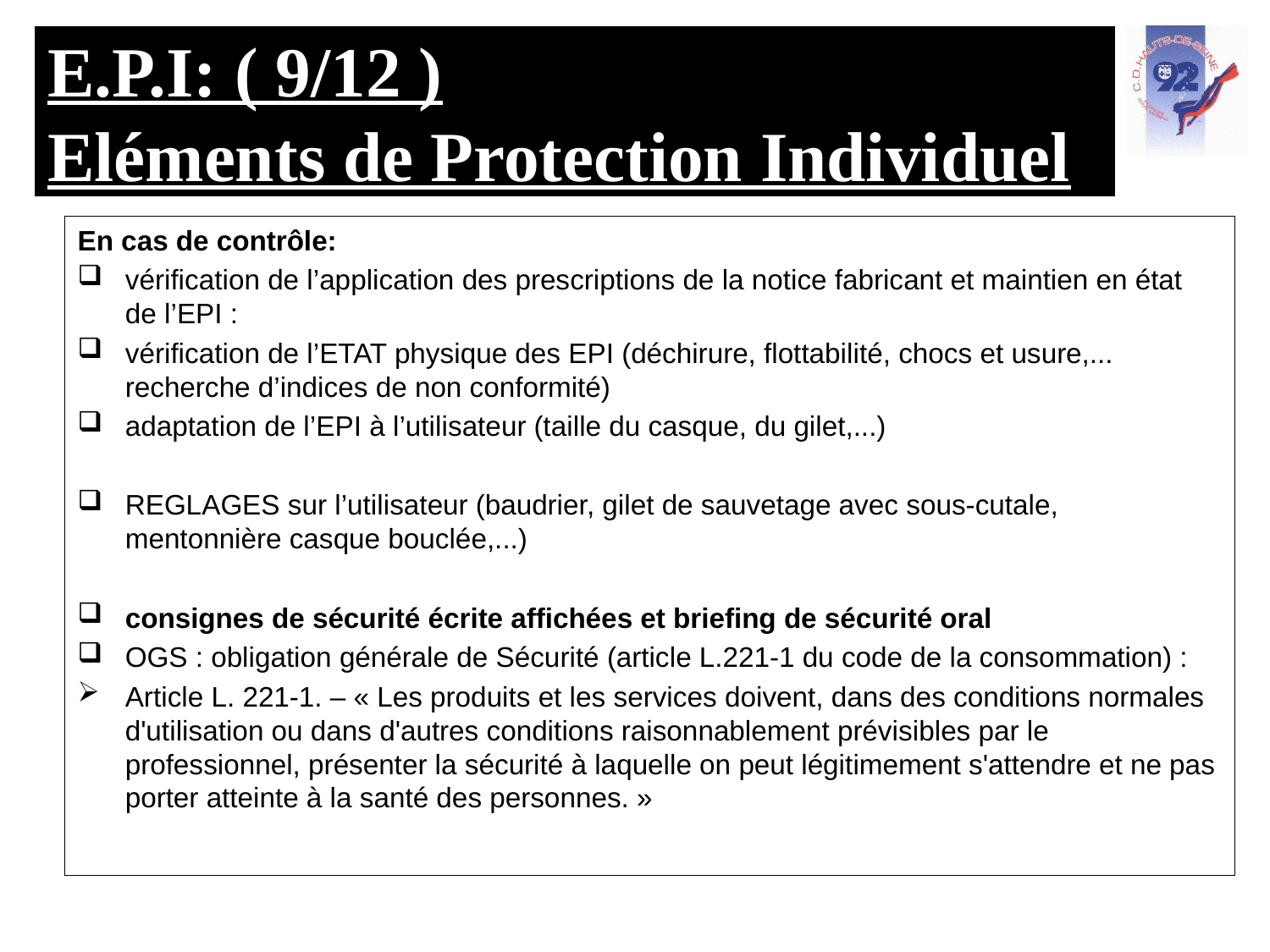

# E.P.I: ( 9/12 ) Eléments de Protection Individuel
En cas de contrôle:
vérification de l’application des prescriptions de la notice fabricant et maintien en état de l’EPI :
vérification de l’ETAT physique des EPI (déchirure, flottabilité, chocs et usure,... recherche d’indices de non conformité)
adaptation de l’EPI à l’utilisateur (taille du casque, du gilet,...)

REGLAGES sur l’utilisateur (baudrier, gilet de sauvetage avec sous-cutale, mentonnière casque bouclée,...)

consignes de sécurité écrite affichées et briefing de sécurité oral
OGS : obligation générale de Sécurité (article L.221-1 du code de la consommation) :
Article L. 221-1. – « Les produits et les services doivent, dans des conditions normales d'utilisation ou dans d'autres conditions raisonnablement prévisibles par le professionnel, présenter la sécurité à laquelle on peut légitimement s'attendre et ne pas porter atteinte à la santé des personnes. »